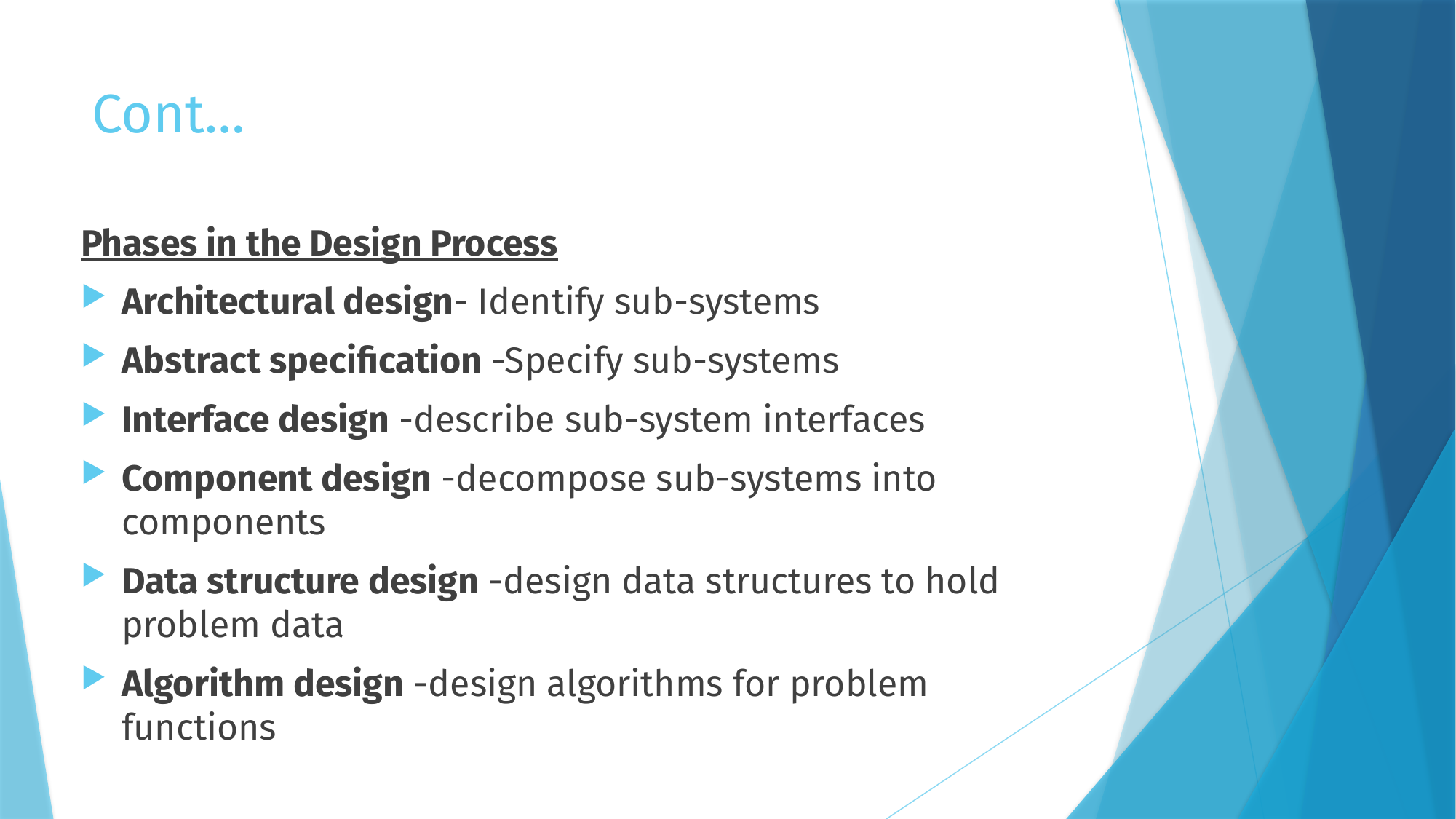

# Cont…
Phases in the Design Process
Architectural design- Identify sub-systems
Abstract specification -Specify sub-systems
Interface design -describe sub-system interfaces
Component design -decompose sub-systems into components
Data structure design -design data structures to hold problem data
Algorithm design -design algorithms for problem functions